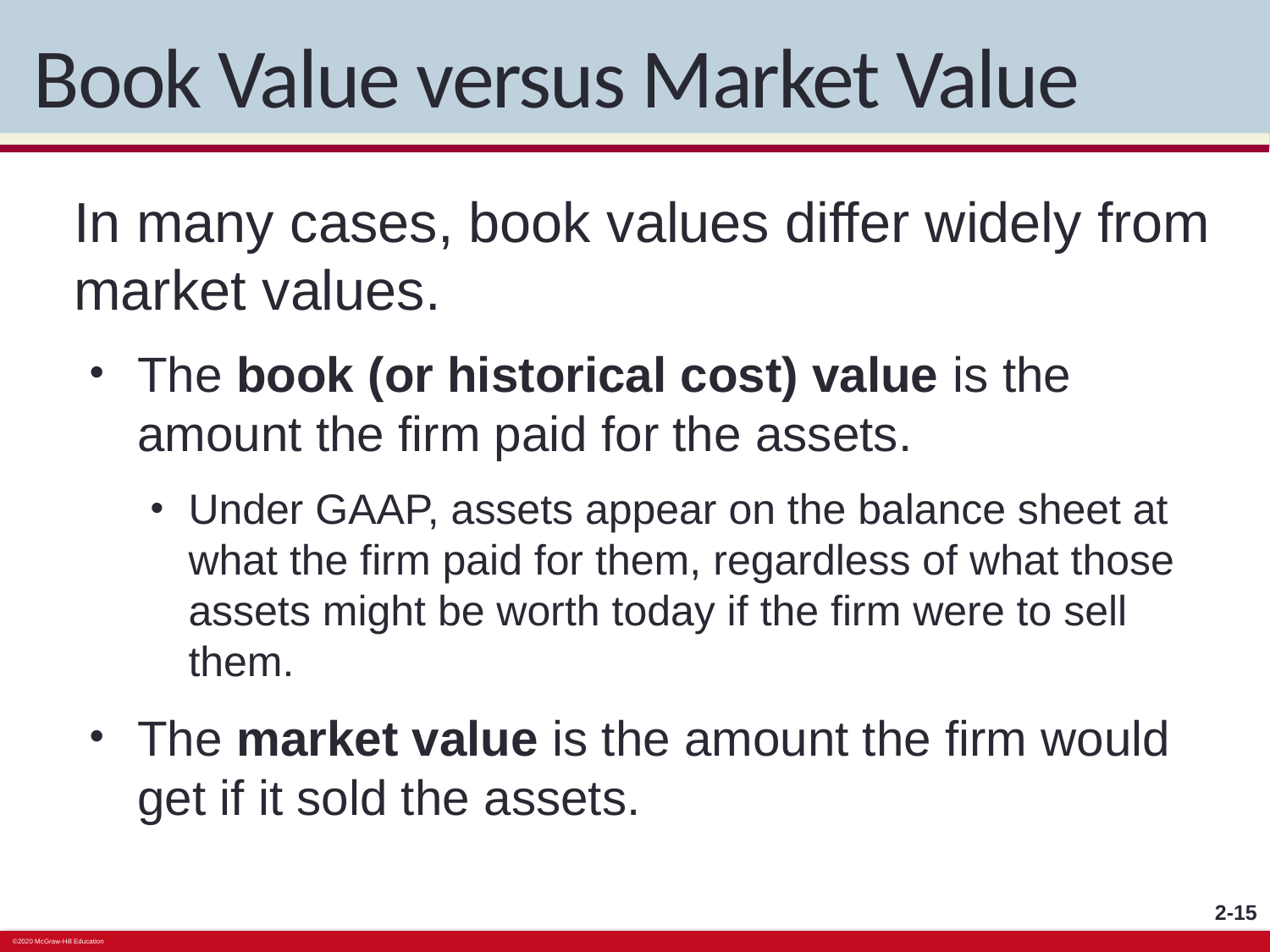

# Book Value versus Market Value
In many cases, book values differ widely from market values.
The book (or historical cost) value is the amount the firm paid for the assets.
Under GAAP, assets appear on the balance sheet at what the firm paid for them, regardless of what those assets might be worth today if the firm were to sell them.
The market value is the amount the firm would get if it sold the assets.